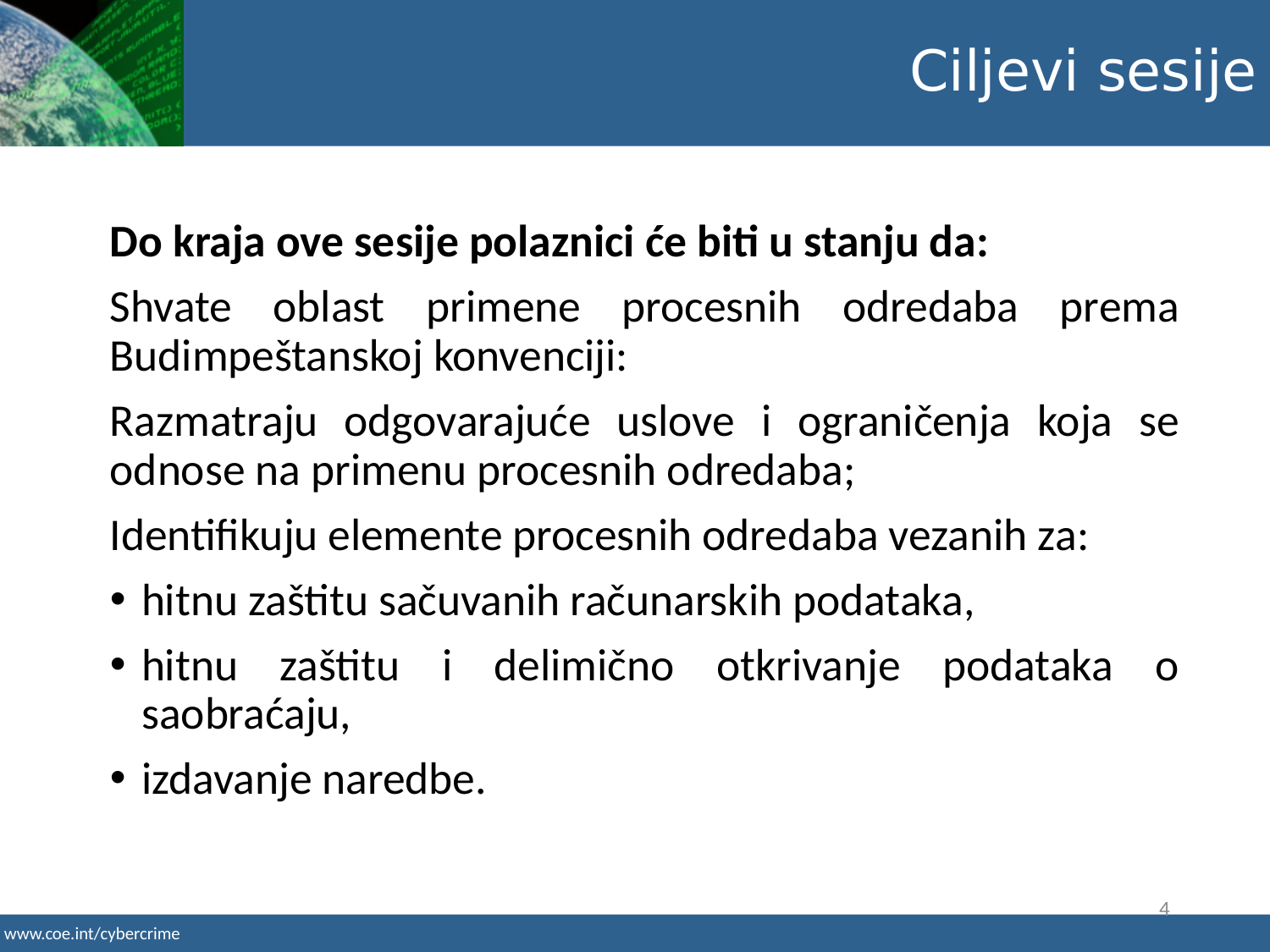

Ciljevi sesije
Do kraja ove sesije polaznici će biti u stanju da:
Shvate oblast primene procesnih odredaba prema Budimpeštanskoj konvenciji:
Razmatraju odgovarajuće uslove i ograničenja koja se odnose na primenu procesnih odredaba;
Identifikuju elemente procesnih odredaba vezanih za:
hitnu zaštitu sačuvanih računarskih podataka,
hitnu zaštitu i delimično otkrivanje podataka o saobraćaju,
izdavanje naredbe.
4